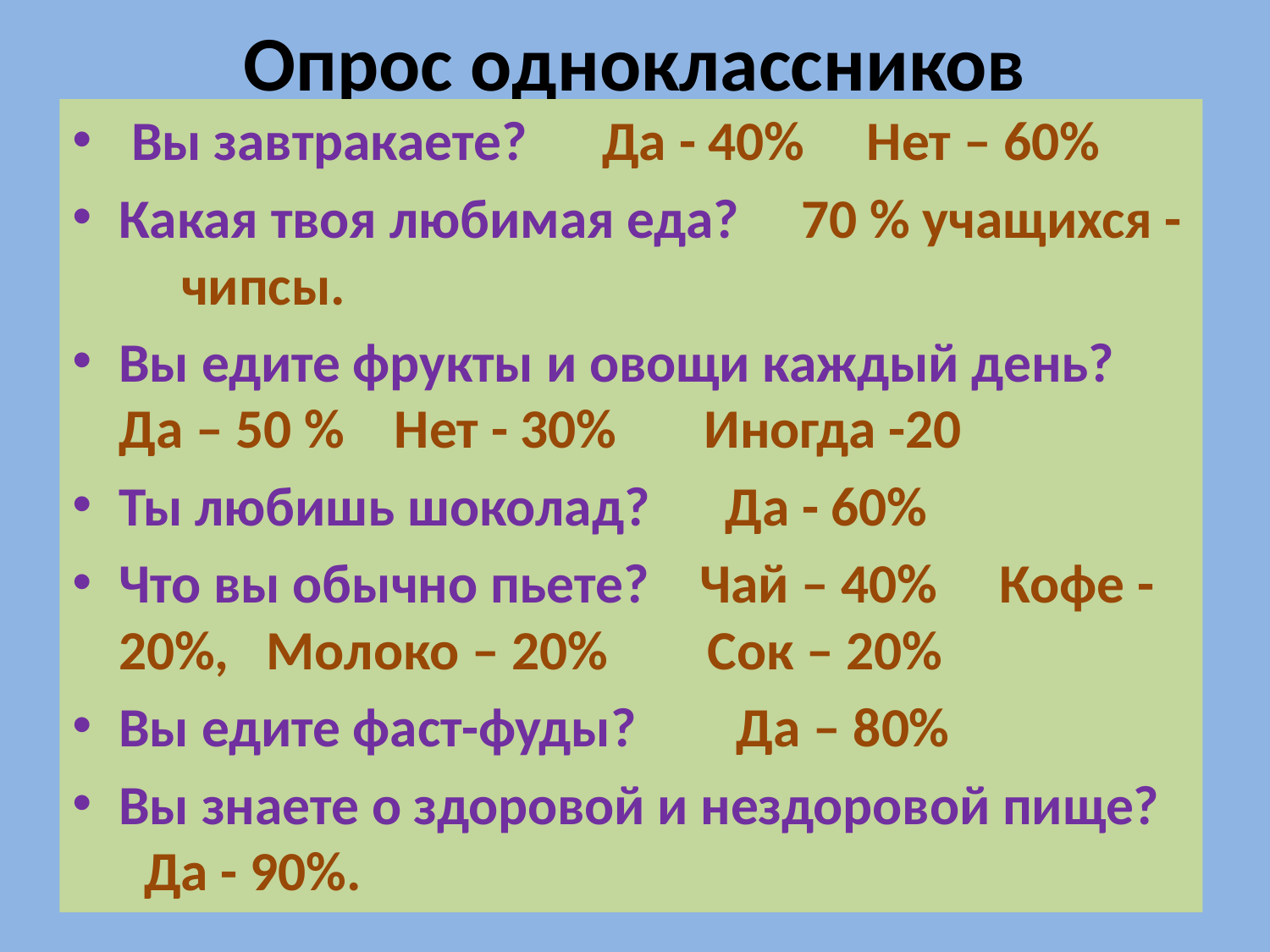

# Опрос одноклассников
 Вы завтракаете?      Да - 40%     Нет – 60%
Какая твоя любимая еда?     70 % учащихся -      чипсы.
Вы едите фрукты и овощи каждый день? Да – 50 %    Нет - 30%       Иногда -20
Ты любишь шоколад?      Да - 60%
Что вы обычно пьете?    Чай – 40%     Кофе -20%,   Молоко – 20%        Сок – 20%
Вы едите фаст-фуды?        Да – 80%
Вы знаете о здоровой и нездоровой пище?     Да - 90%.